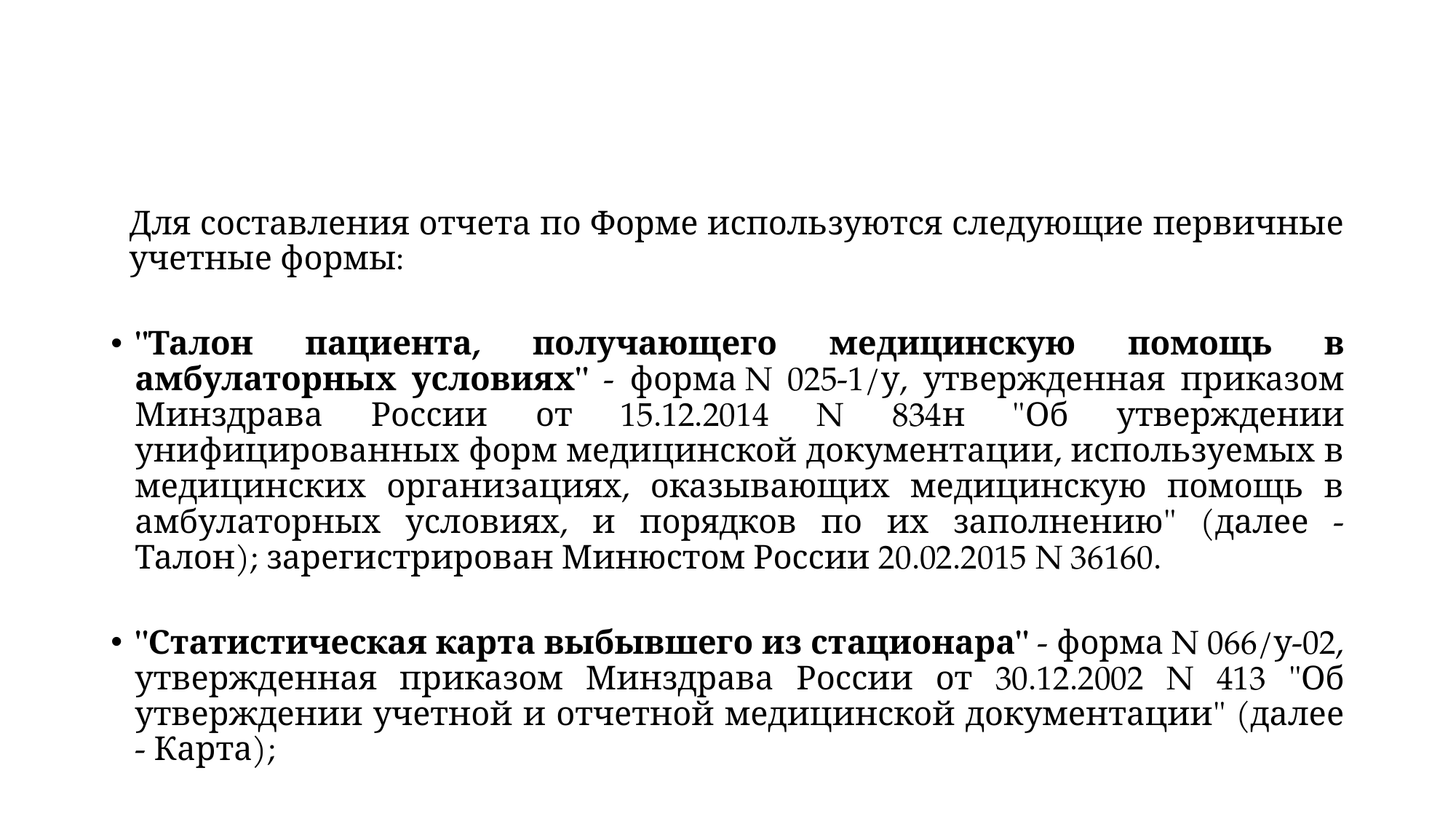

Для составления отчета по Форме используются следующие первичные учетные формы:

"Талон пациента, получающего медицинскую помощь в амбулаторных условиях" - форма N 025-1/у, утвержденная приказом Минздрава России от 15.12.2014 N 834н "Об утверждении унифицированных форм медицинской документации, используемых в медицинских организациях, оказывающих медицинскую помощь в амбулаторных условиях, и порядков по их заполнению" (далее - Талон); зарегистрирован Минюстом России 20.02.2015 N 36160.

"Статистическая карта выбывшего из стационара" - форма N 066/у-02, утвержденная приказом Минздрава России от 30.12.2002 N 413 "Об утверждении учетной и отчетной медицинской документации" (далее - Карта);